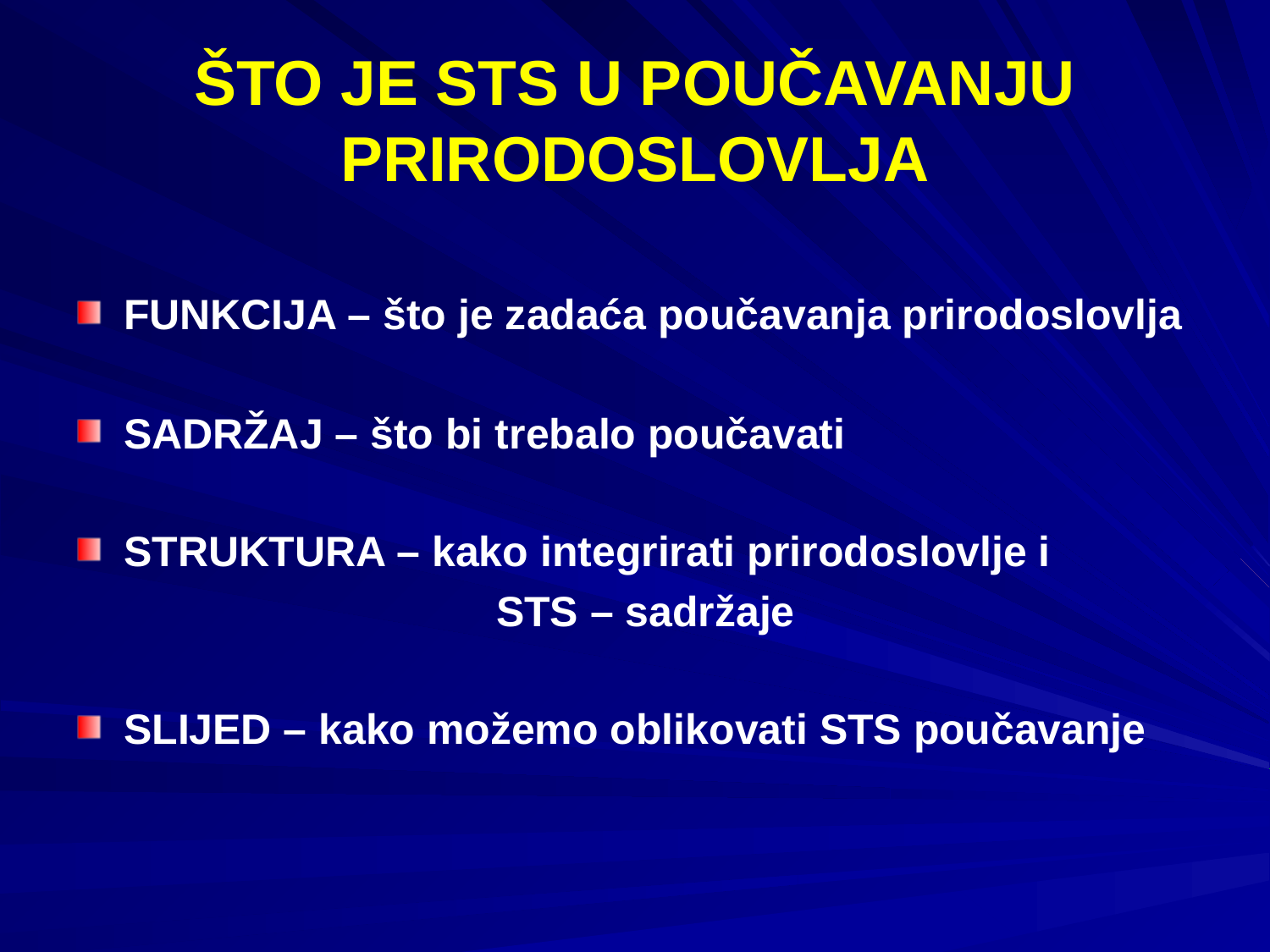

# ŠTO JE STS U POUČAVANJU PRIRODOSLOVLJA

FUNKCIJA – što je zadaća poučavanja prirodoslovlja

SADRŽAJ – što bi trebalo poučavati

STRUKTURA – kako integrirati prirodoslovlje i
			          STS – sadržaje

SLIJED – kako možemo oblikovati STS poučavanje